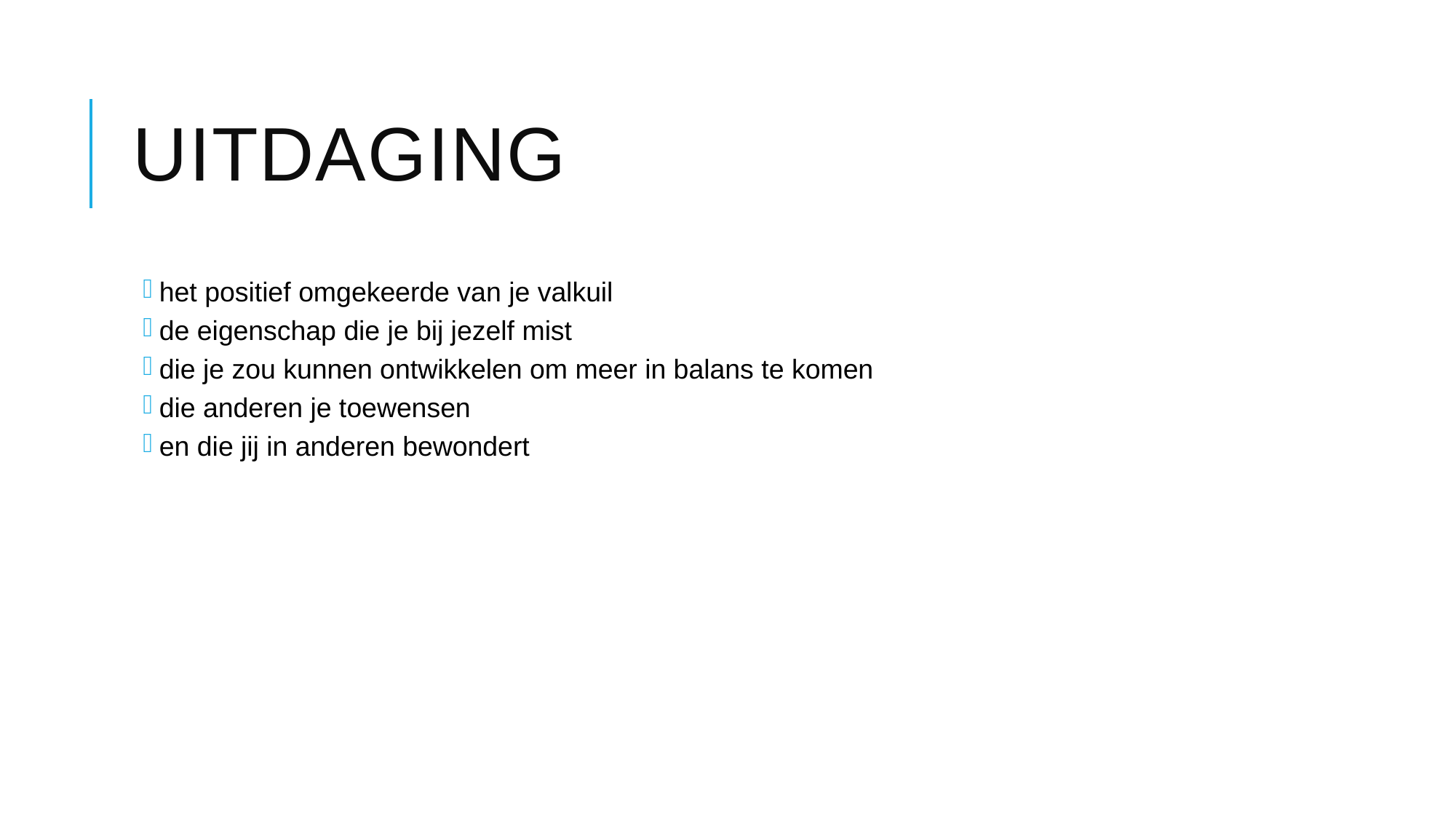

# Uitdaging
het positief omgekeerde van je valkuil
de eigenschap die je bij jezelf mist
die je zou kunnen ontwikkelen om meer in balans te komen
die anderen je toewensen
en die jij in anderen bewondert